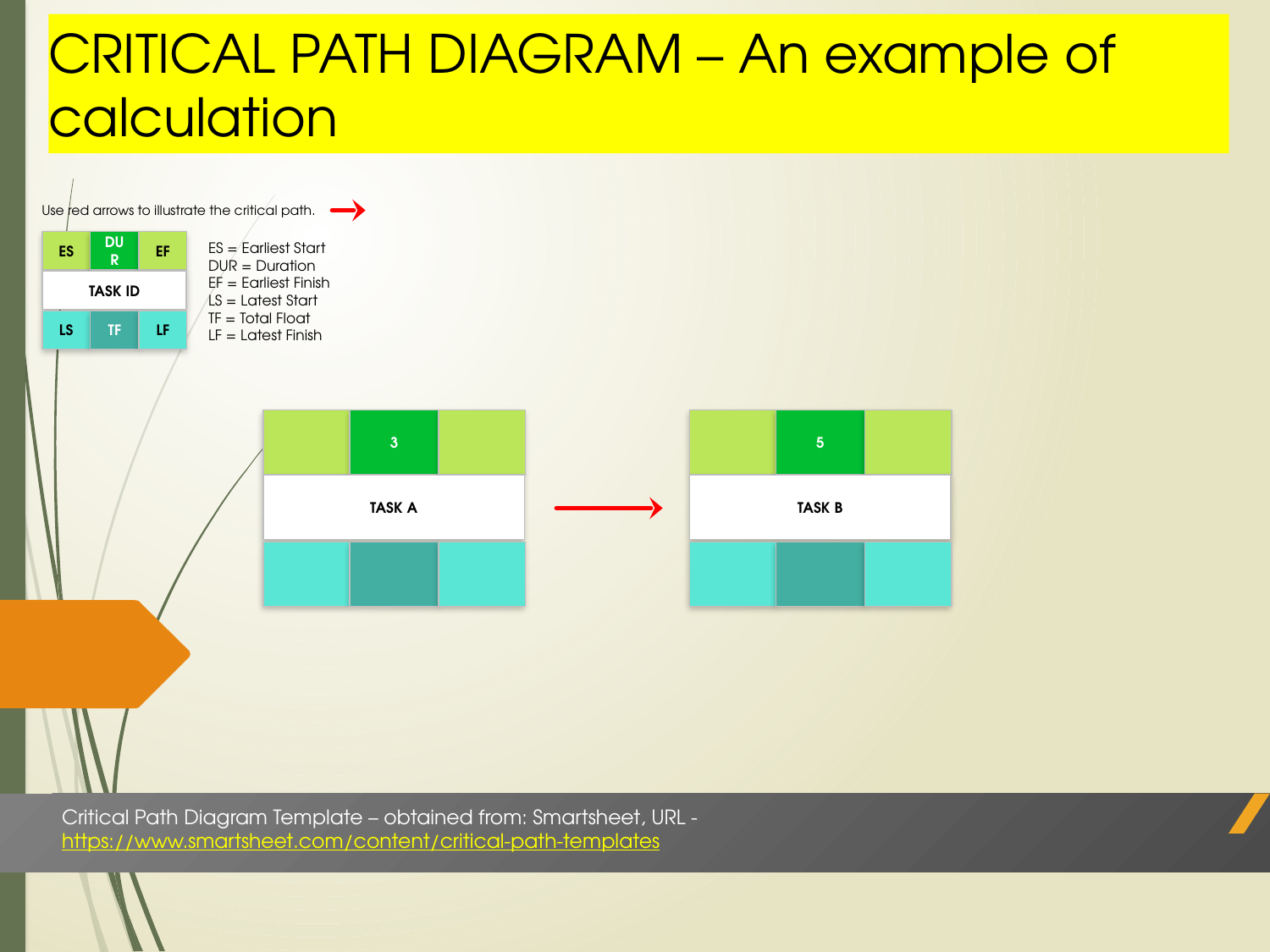

CRITICAL PATH DIAGRAM – An example of calculation
Use red arrows to illustrate the critical path.
ES
DUR
EF
TASK ID
LS
TF
LF
ES = Earliest Start
DUR = Duration
EF = Earliest Finish
LS = Latest Start
TF = Total Float
LF = Latest Finish

3

TASK A

5

TASK B

Critical Path Diagram Template – obtained from: Smartsheet, URL - https://www.smartsheet.com/content/critical-path-templates